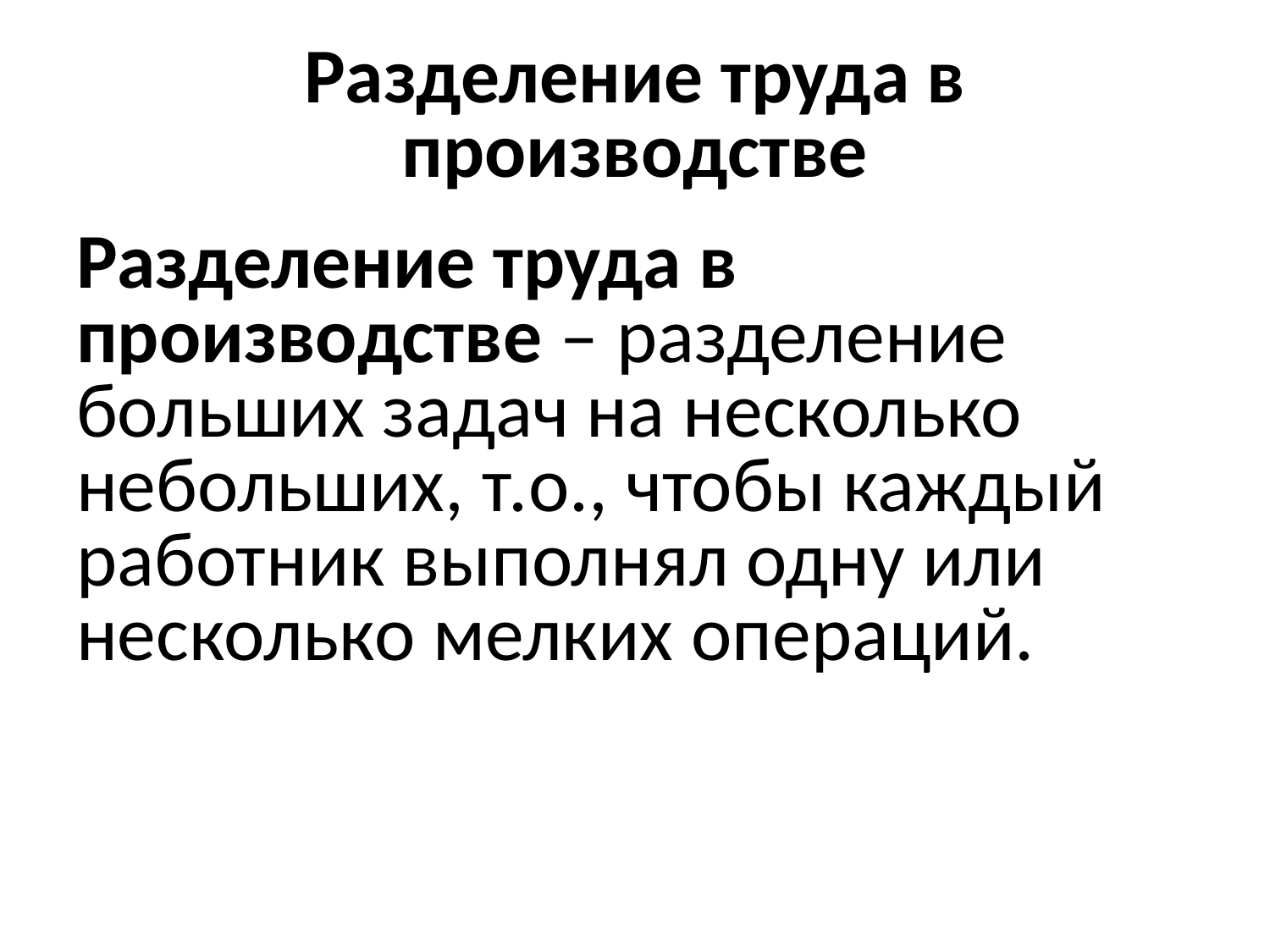

# Разделение труда в производстве
Разделение труда в производстве – разделение больших задач на несколько небольших, т.о., чтобы каждый работник выполнял одну или несколько мелких операций.